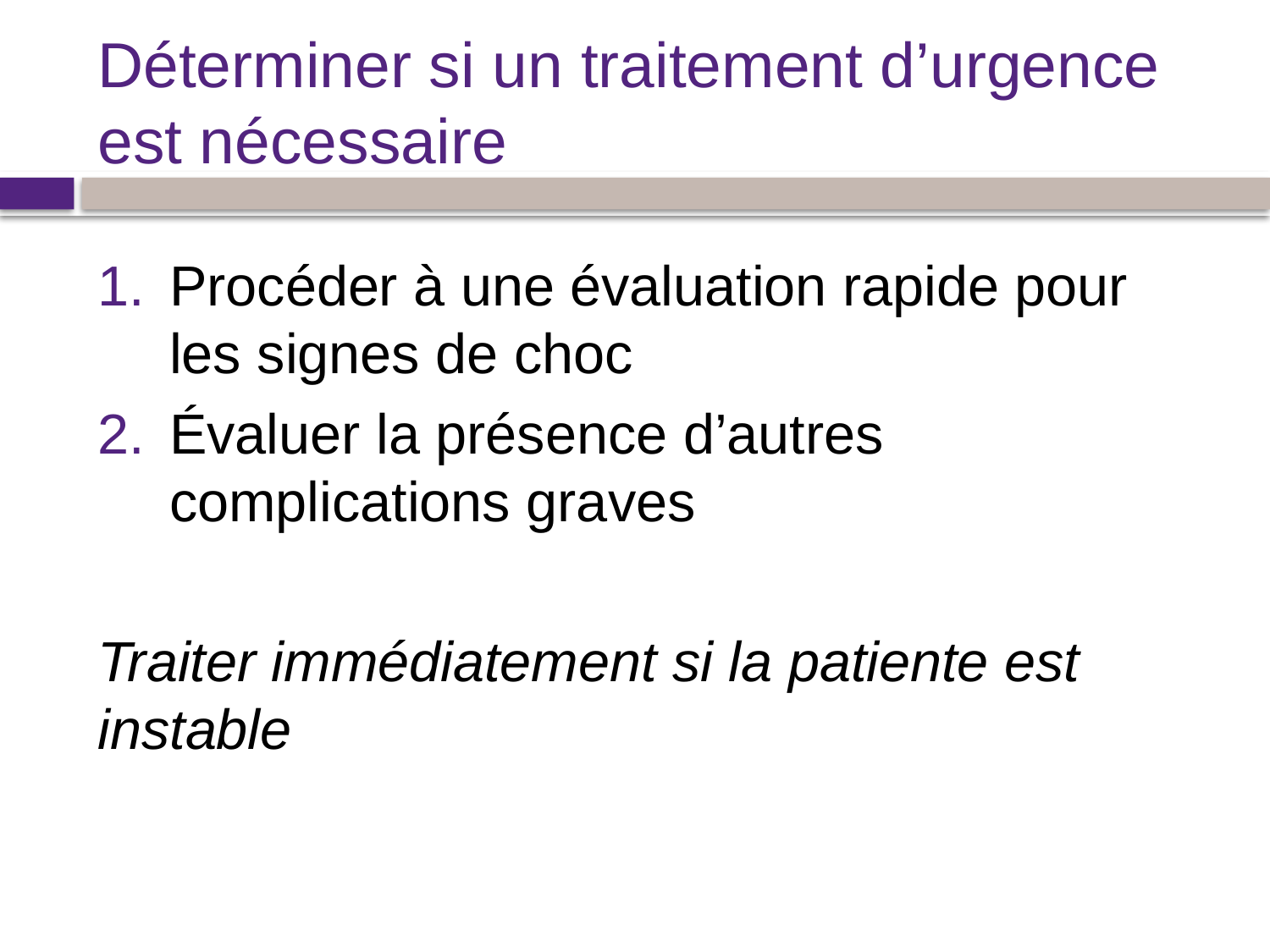

# Déterminer si un traitement d’urgence est nécessaire
Procéder à une évaluation rapide pour les signes de choc
Évaluer la présence d’autres complications graves

Traiter immédiatement si la patiente est instable